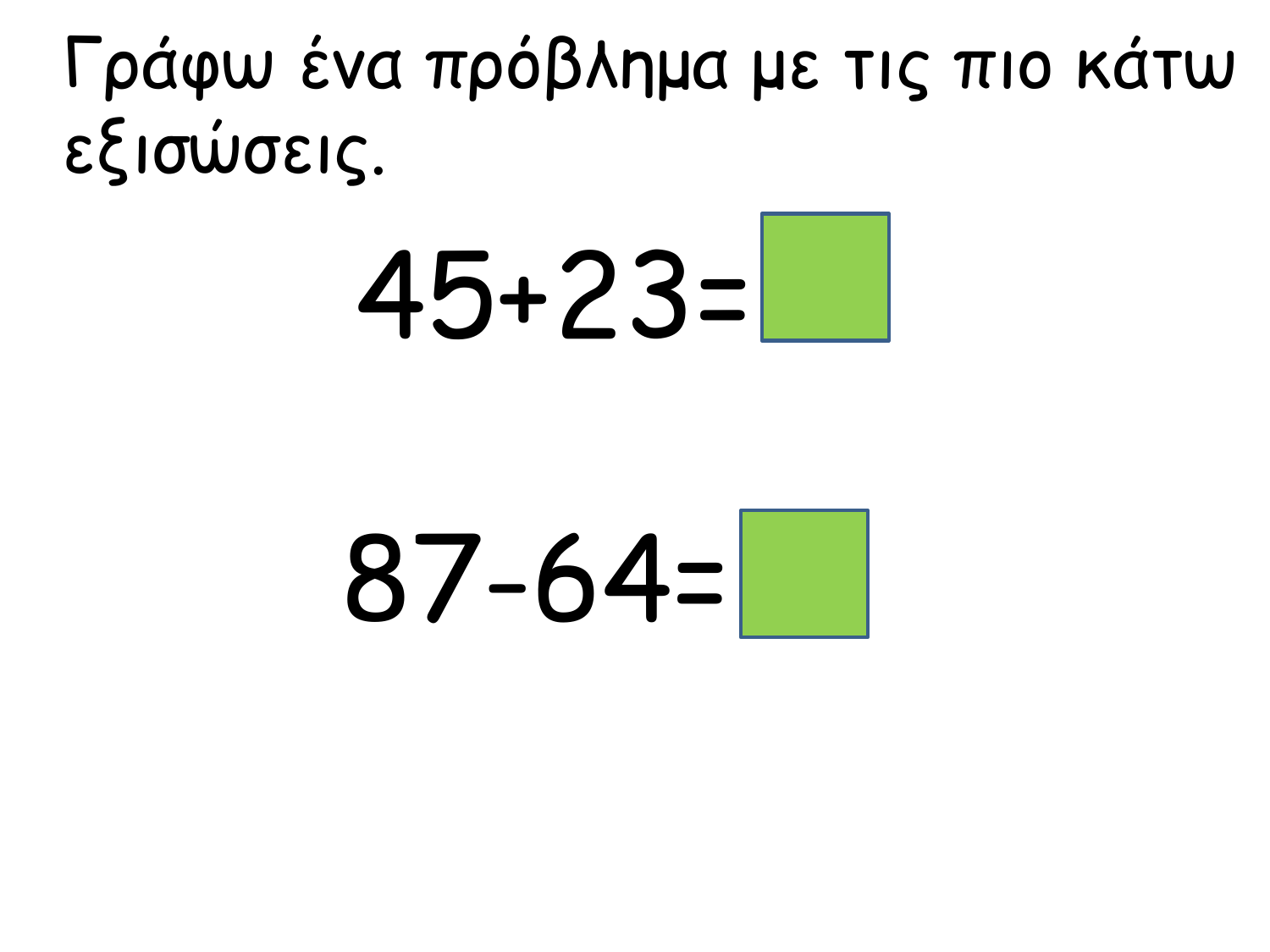

Γράφω ένα πρόβλημα με τις πιο κάτω
εξισώσεις.
45+23=

87-64=